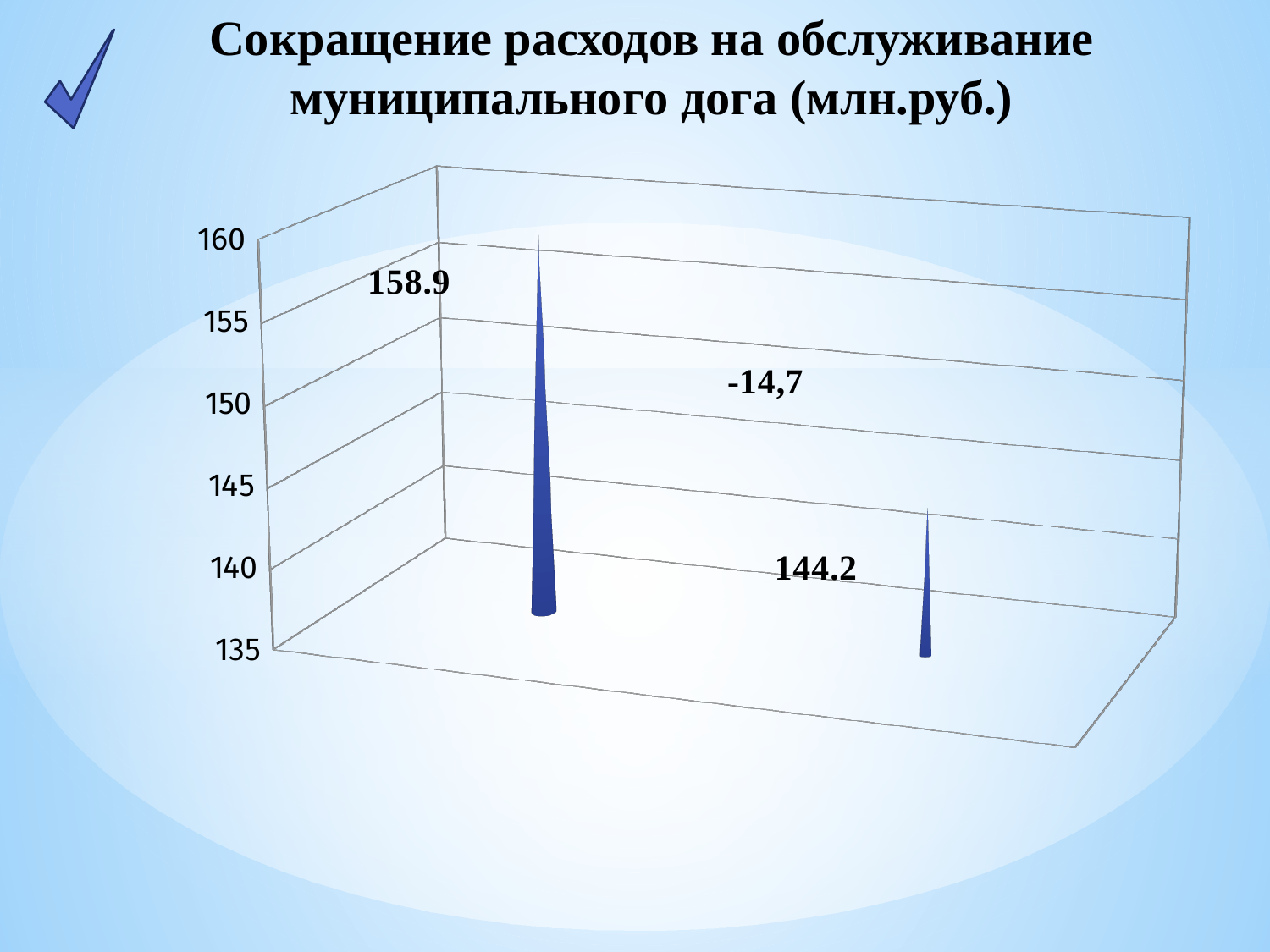

# Сокращение расходов на обслуживание муниципального дога (млн.руб.)

[unsupported chart]